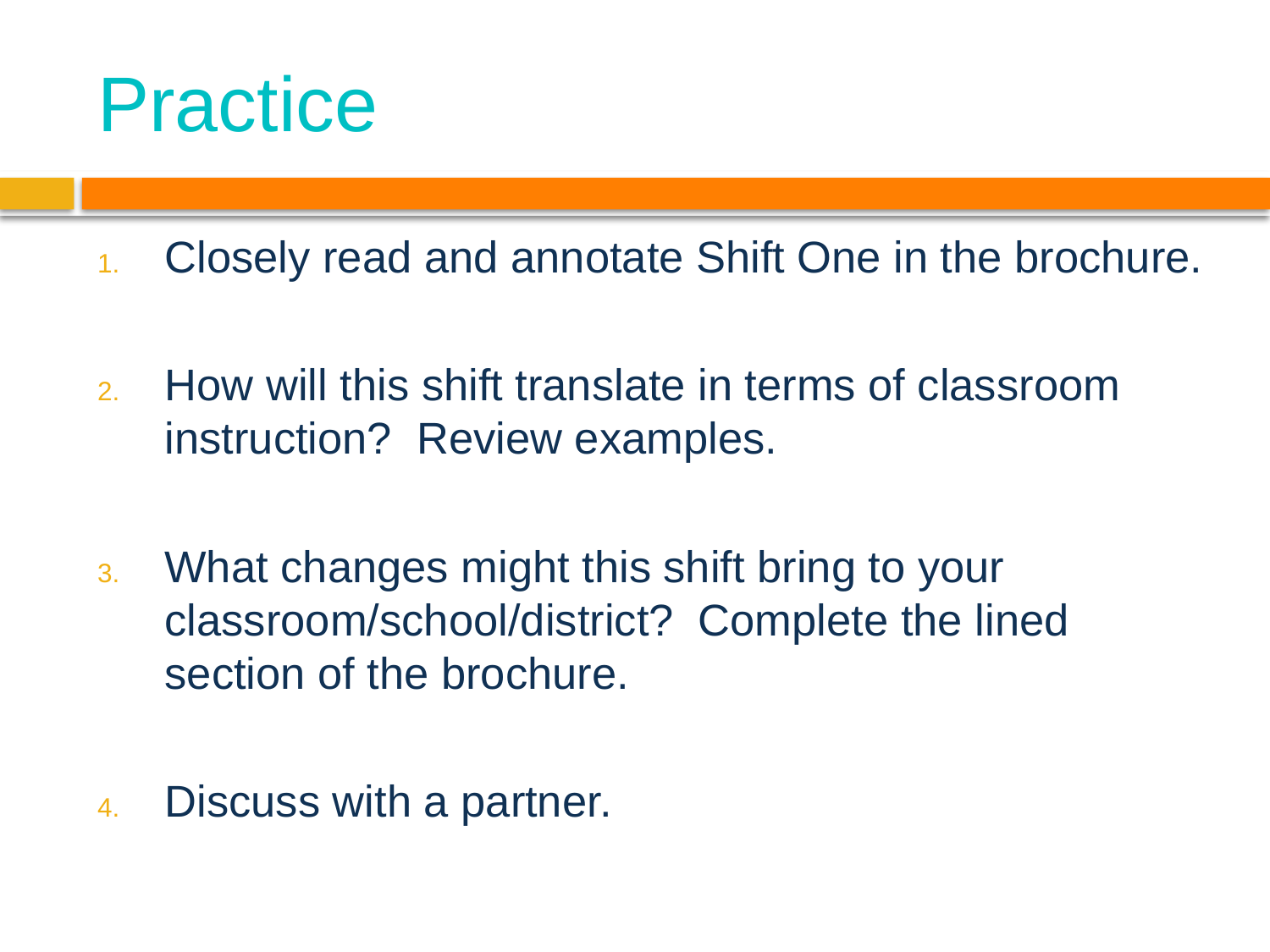

# Practice
Closely read and annotate Shift One in the brochure.

How will this shift translate in terms of classroom instruction?  Review examples.

What changes might this shift bring to your classroom/school/district?  Complete the lined section of the brochure.

Discuss with a partner.